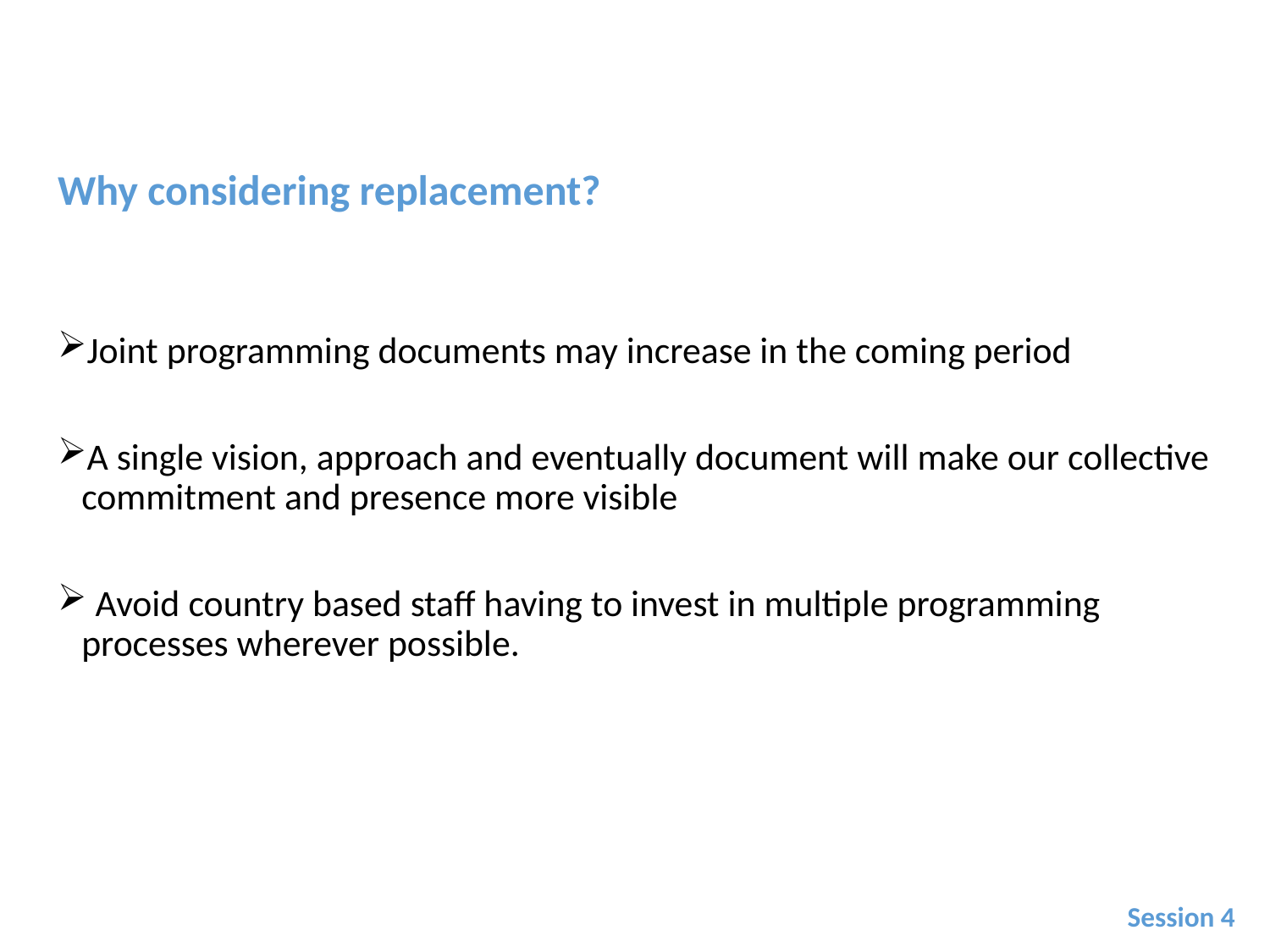

Why considering replacement?

Joint programming documents may increase in the coming period

A single vision, approach and eventually document will make our collective commitment and presence more visible

 Avoid country based staff having to invest in multiple programming processes wherever possible.

Session 4